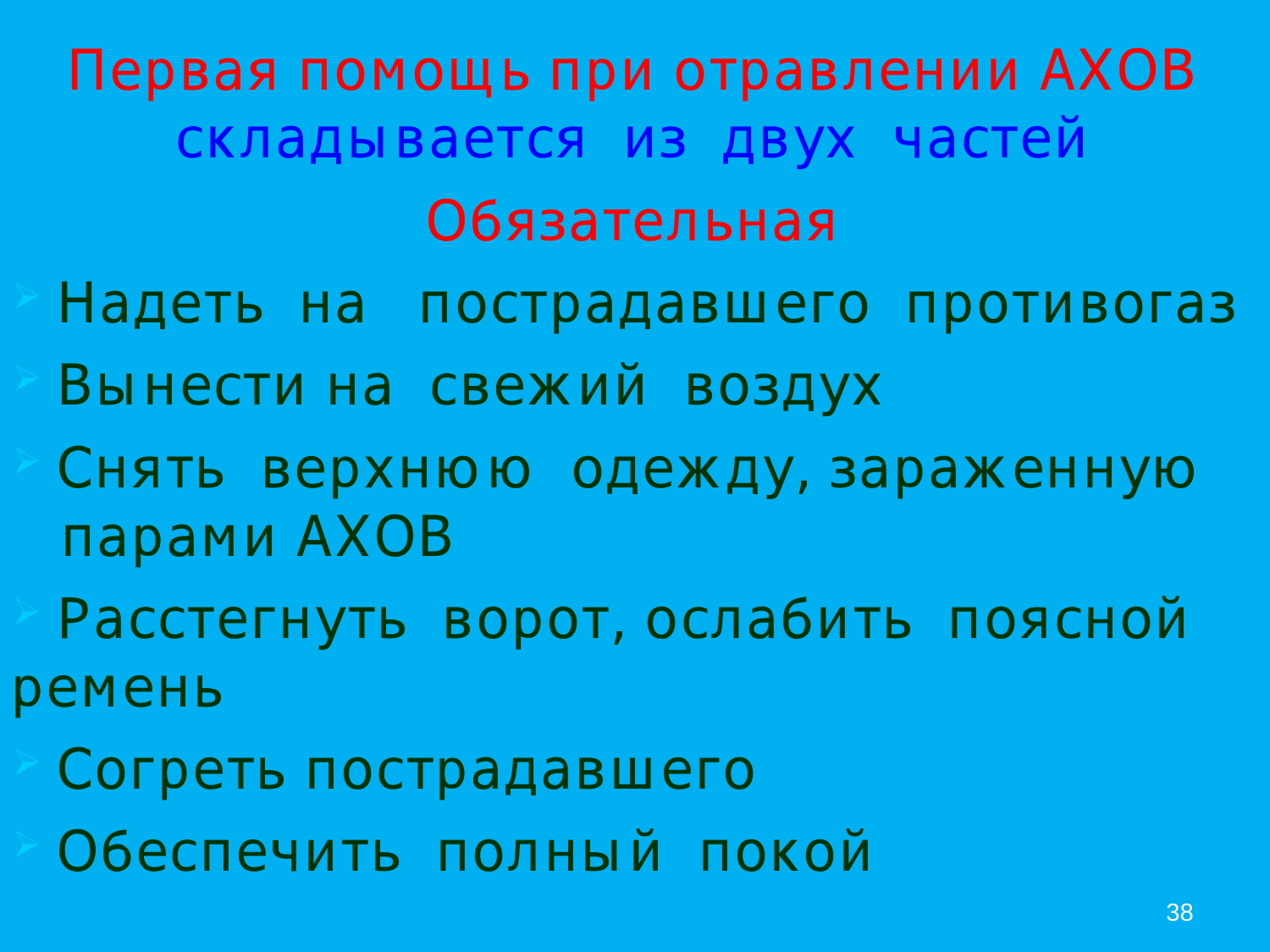

Первая помощь при отравлении АХОВ складывается  из  двух  частей
Обязательная
 Надеть  на   пострадавшего  противогаз
 Вынести на  свежий  воздух
 Снять  верхнюю  одежду, зараженную       парами АХОВ
 Расстегнуть  ворот, ослабить  поясной  ремень
 Согреть пострадавшего
 Обеспечить  полный  покой
#
38